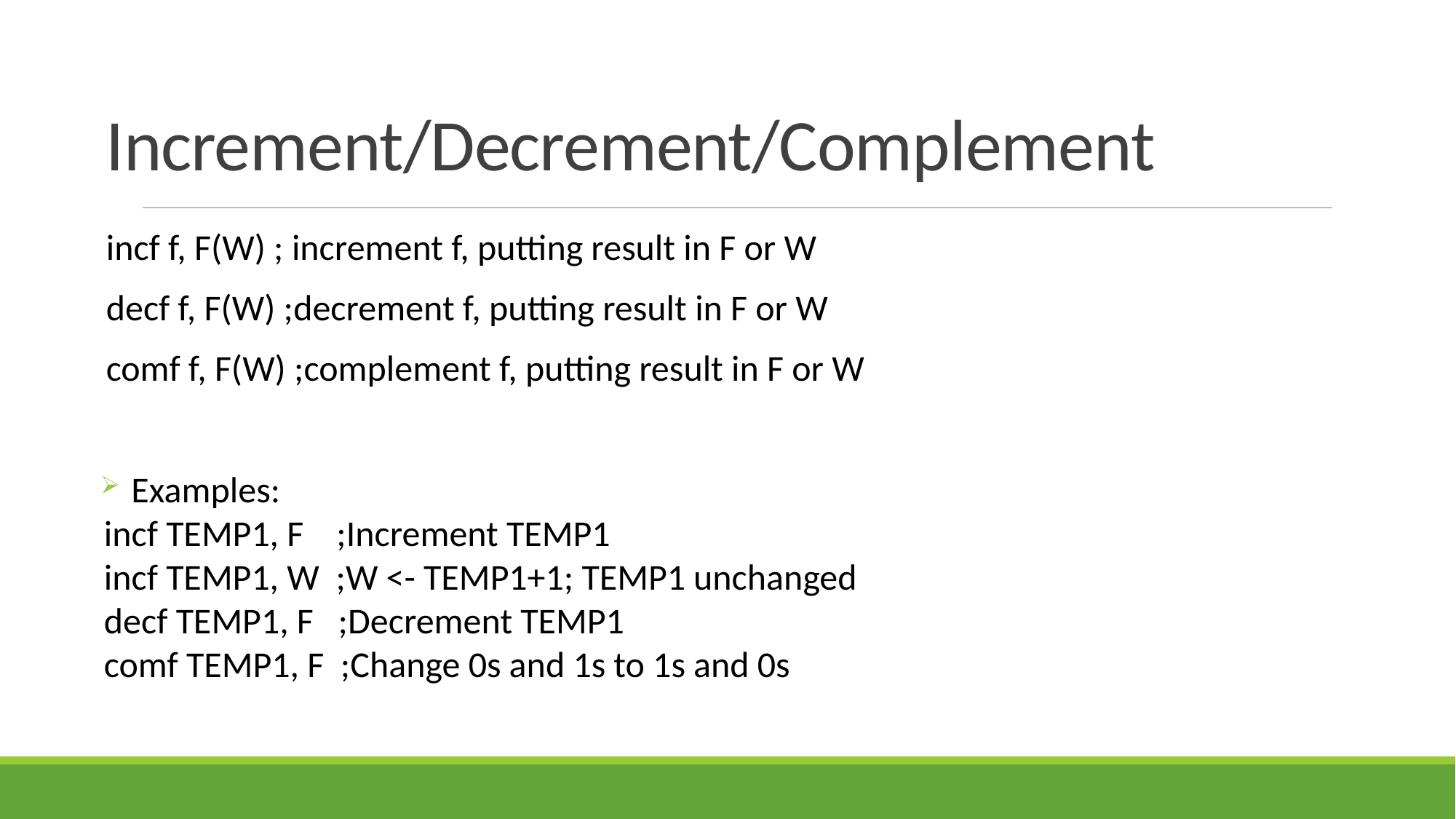

# Increment/Decrement/Complement
incf f, F(W) ; increment f, putting result in F or W
decf f, F(W) ;decrement f, putting result in F or W
comf f, F(W) ;complement f, putting result in F or W
Examples:
  incf TEMP1, F    ;Increment TEMP1
  incf TEMP1, W  ;W <- TEMP1+1; TEMP1 unchanged
  decf TEMP1, F   ;Decrement TEMP1
  comf TEMP1, F  ;Change 0s and 1s to 1s and 0s